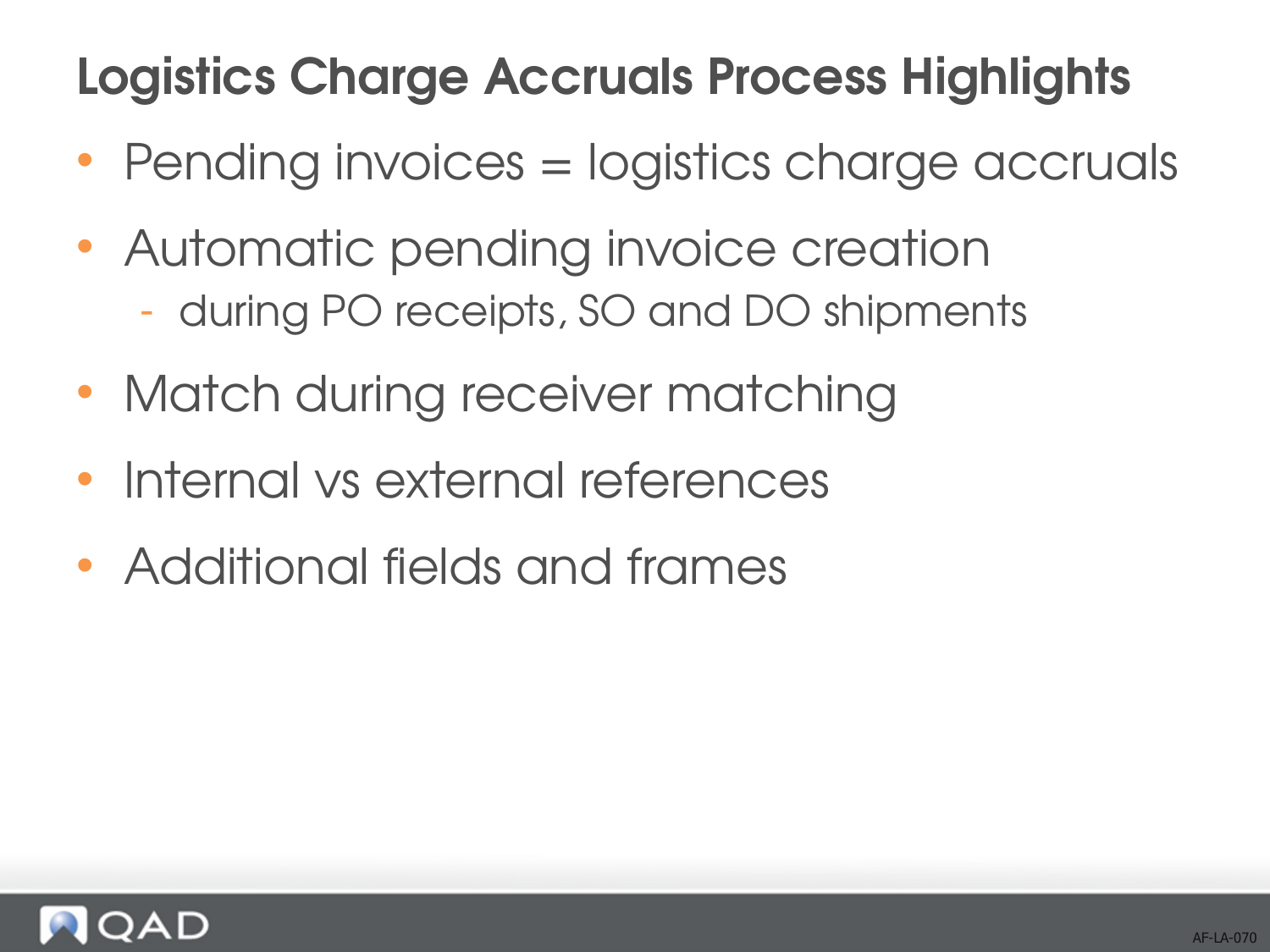

# Logistics Charge Accruals Process Highlights
Pending invoices = logistics charge accruals
Automatic pending invoice creation
during PO receipts, SO and DO shipments
Match during receiver matching
Internal vs external references
Additional fields and frames

AF-LA-070